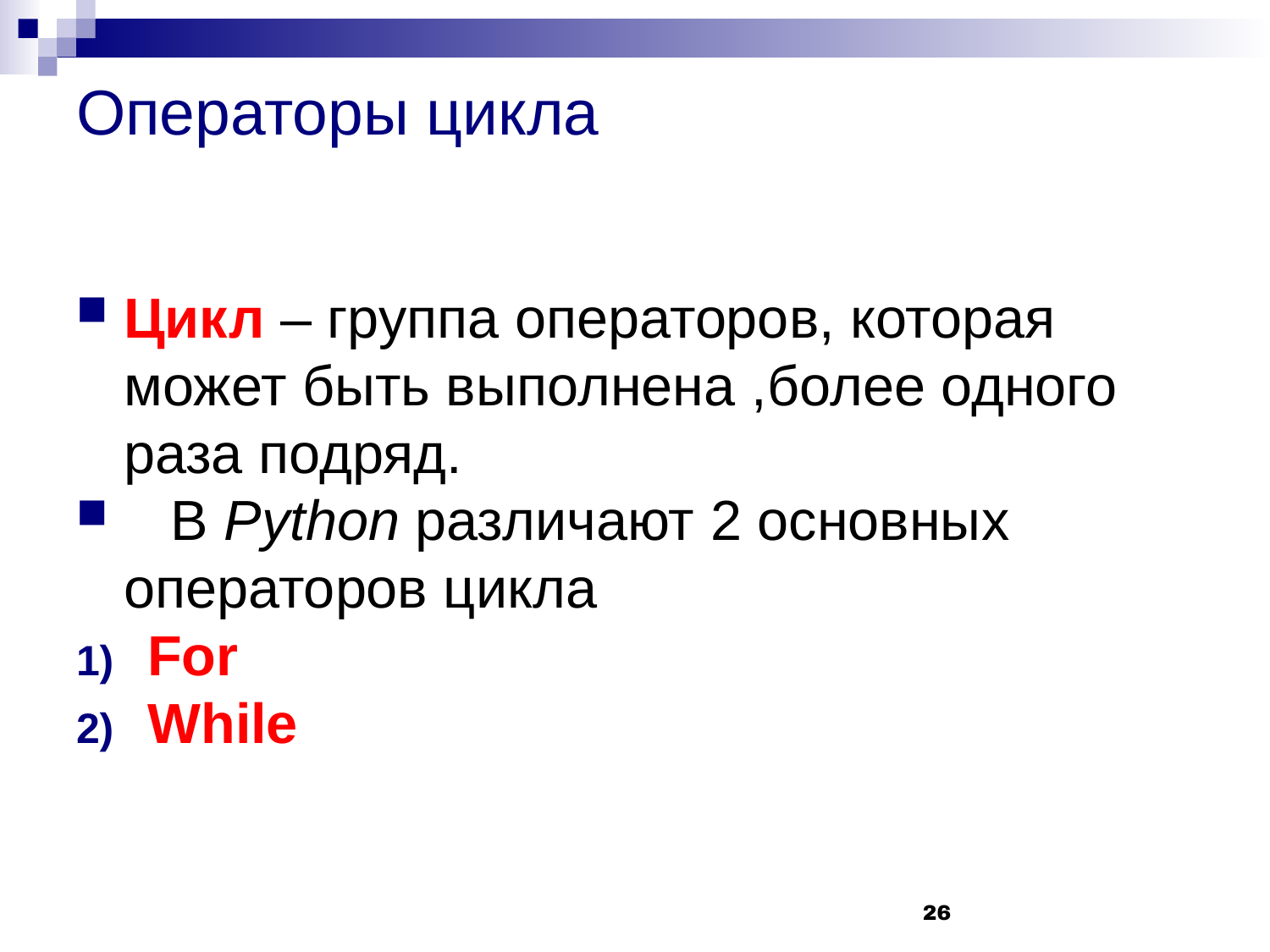

# Операторы цикла
Цикл – группа операторов, которая может быть выполнена ,более одного раза подряд.
   В Python различают 2 основных операторов цикла
For
While
26